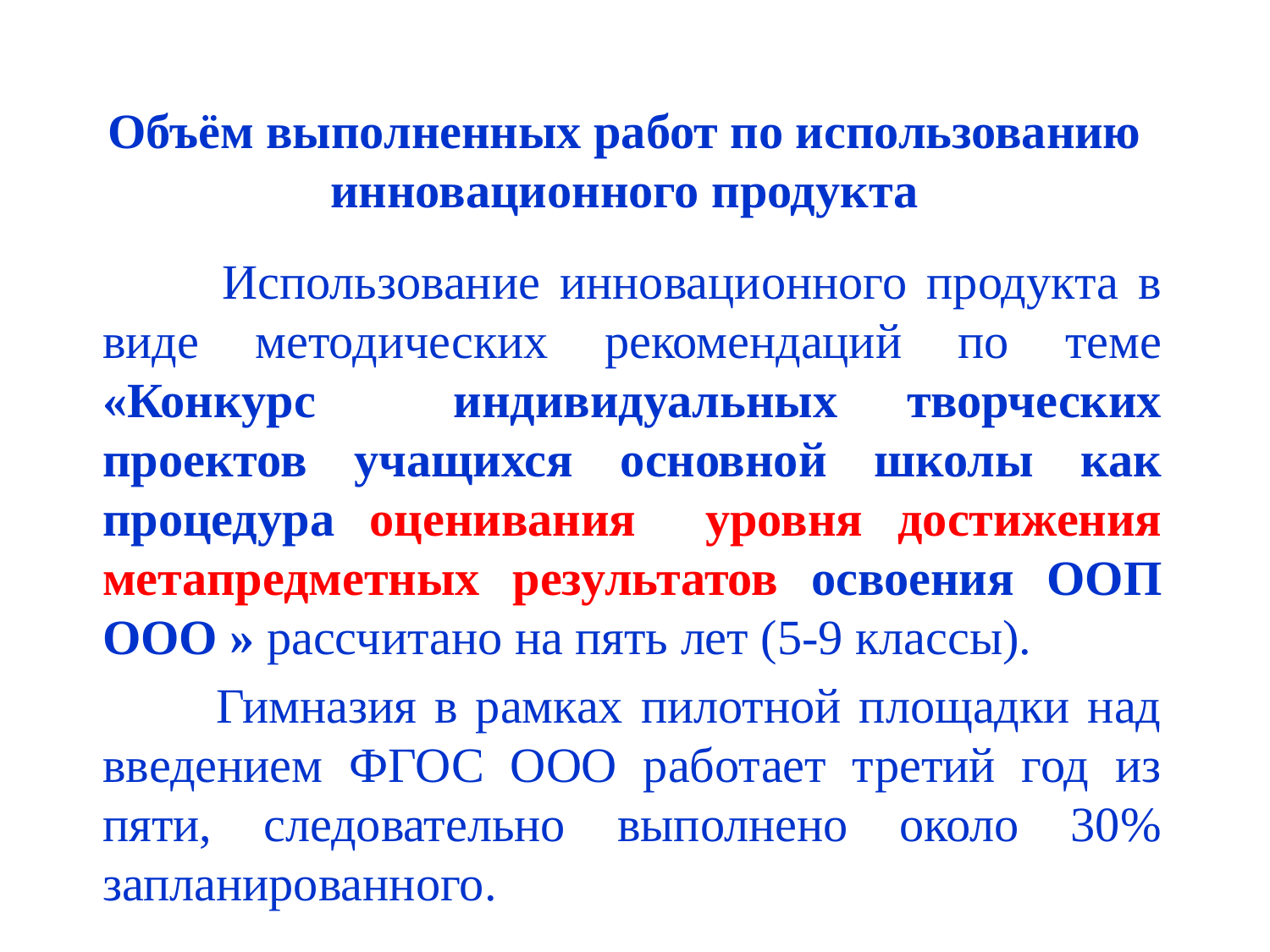

Объём выполненных работ по использованию инновационного продукта
         Использование инновационного продукта в виде методических рекомендаций по теме «Конкурс  индивидуальных творческих проектов учащихся основной школы как процедура оценивания  уровня достижения метапредметных результатов освоения ООП ООО » рассчитано на пять лет (5-9 классы).
         Гимназия в рамках пилотной площадки над введением ФГОС ООО работает третий год из пяти, следовательно выполнено около 30% запланированного.